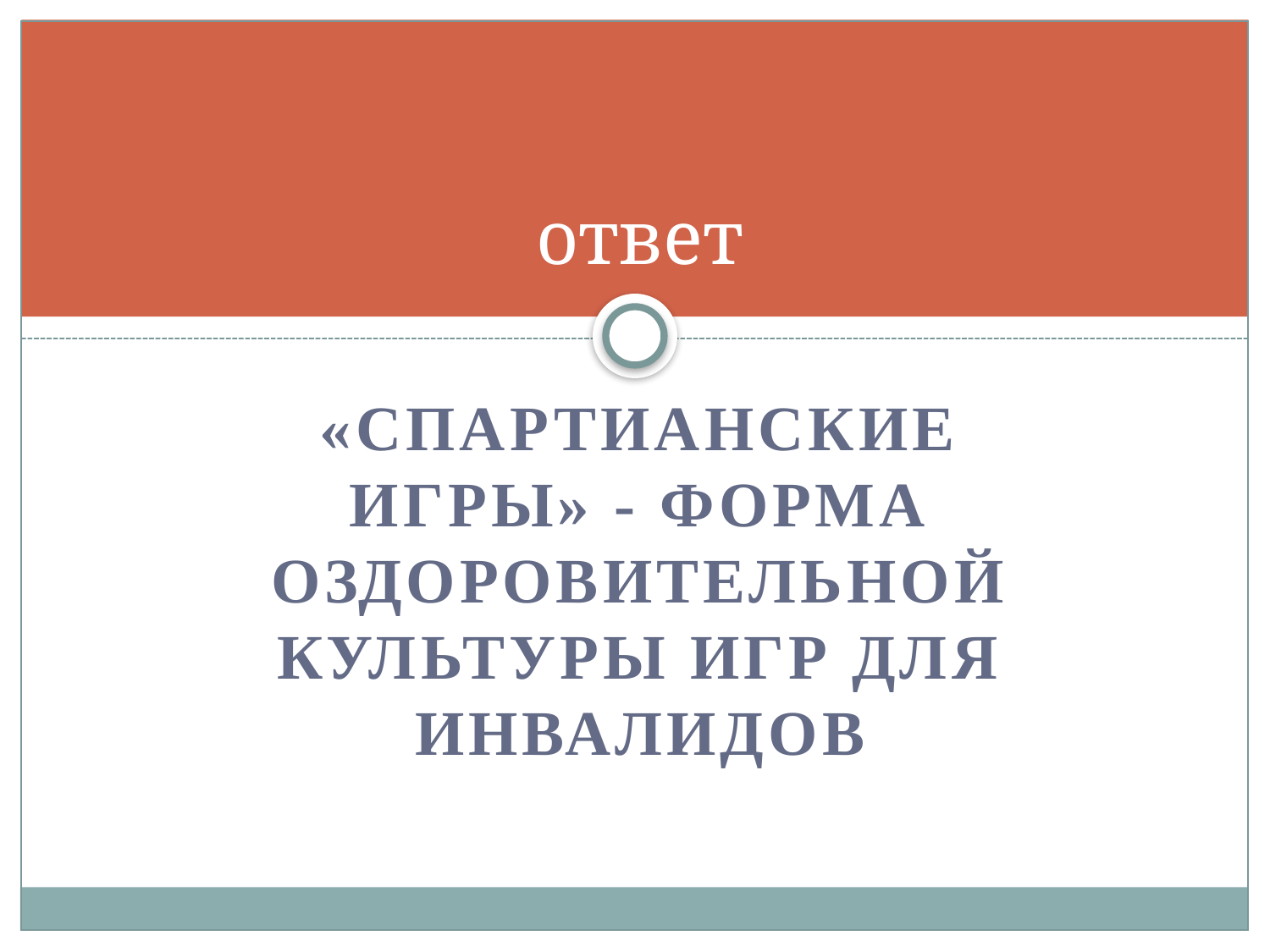

# ответ
«СпАртианские игры» - форма оздоровительной культуры игр для инвалидов